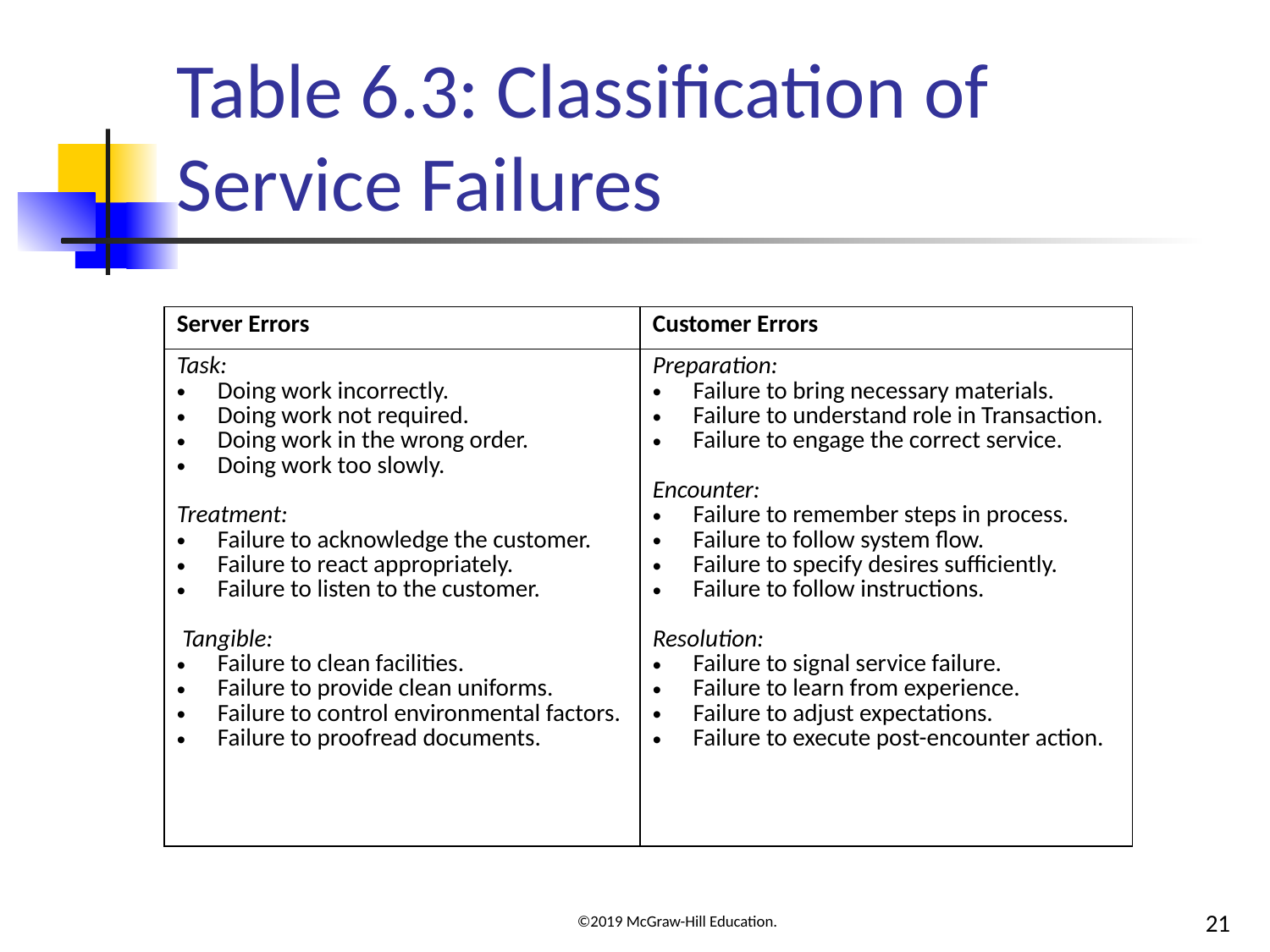

# Table 6.3: Classification of Service Failures
| Server Errors | Customer Errors |
| --- | --- |
| Task: Doing work incorrectly. Doing work not required. Doing work in the wrong order. Doing work too slowly. Treatment: Failure to acknowledge the customer. Failure to react appropriately. Failure to listen to the customer. Tangible: Failure to clean facilities. Failure to provide clean uniforms. Failure to control environmental factors. Failure to proofread documents. | Preparation: Failure to bring necessary materials. Failure to understand role in Transaction. Failure to engage the correct service. Encounter: Failure to remember steps in process. Failure to follow system flow. Failure to specify desires sufficiently. Failure to follow instructions. Resolution: Failure to signal service failure. Failure to learn from experience. Failure to adjust expectations. Failure to execute post-encounter action. |